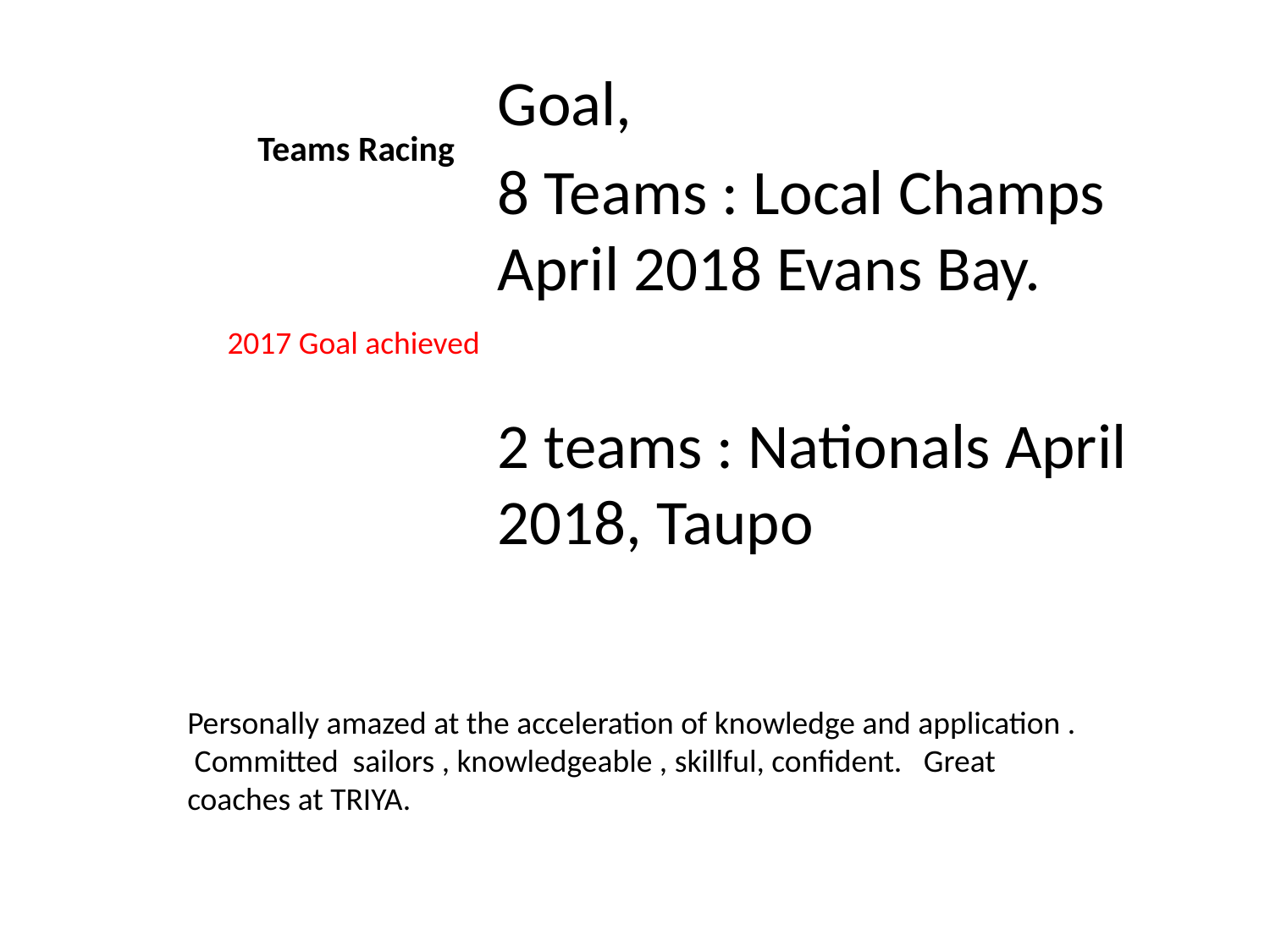

Goal,
8 Teams : Local Champs April 2018 Evans Bay.

2 teams : Nationals April 2018, Taupo
# Teams Racing
2017 Goal achieved
Personally amazed at the acceleration of knowledge and application .  Committed  sailors , knowledgeable , skillful, confident.   Great coaches at TRIYA.